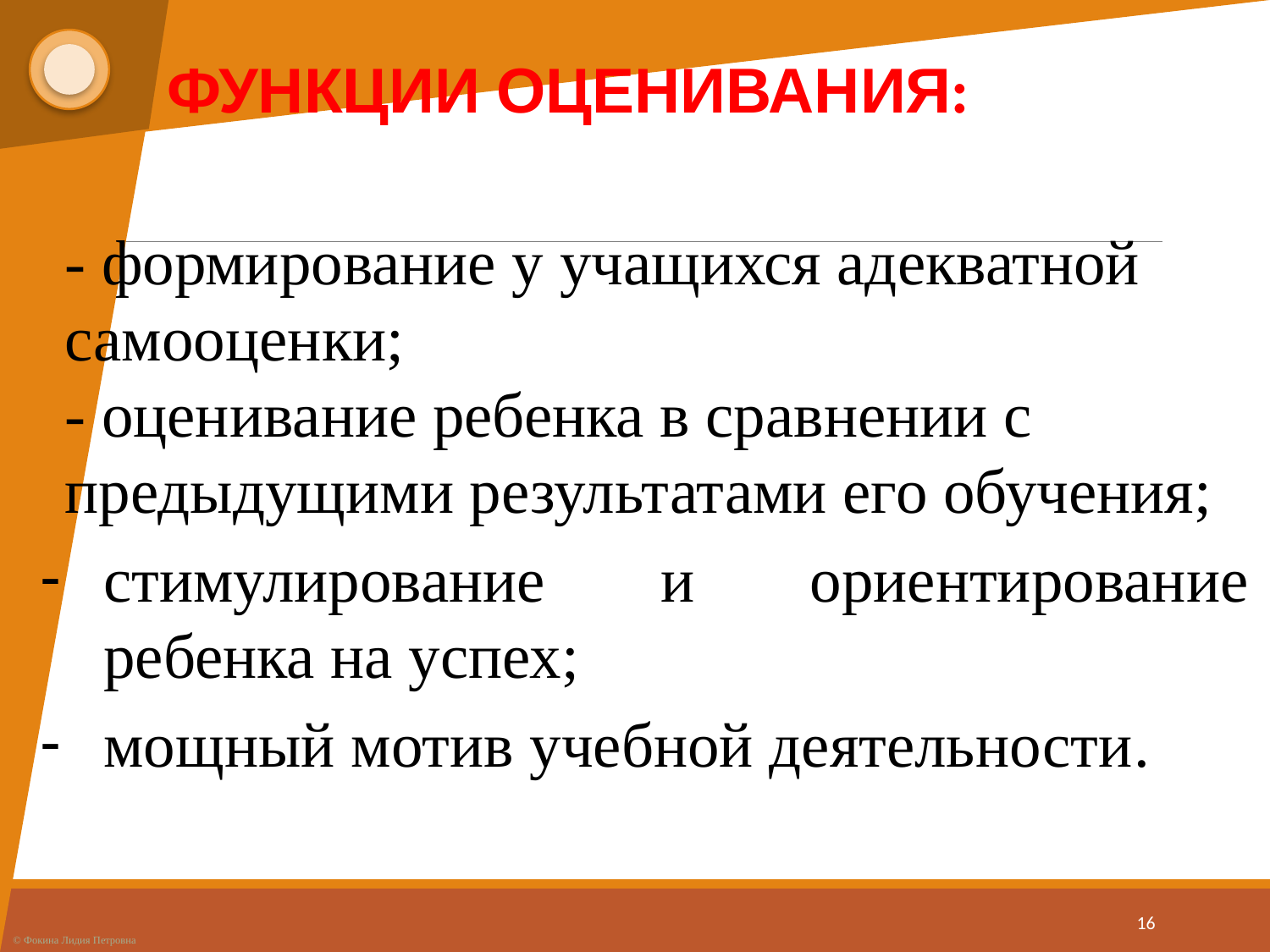

Функции оценивания:
- формирование у учащихся адекватной самооценки;
- оценивание ребенка в сравнении с предыдущими результатами его обучения;
стимулирование и ориентирование ребенка на успех;
мощный мотив учебной деятельности.

16